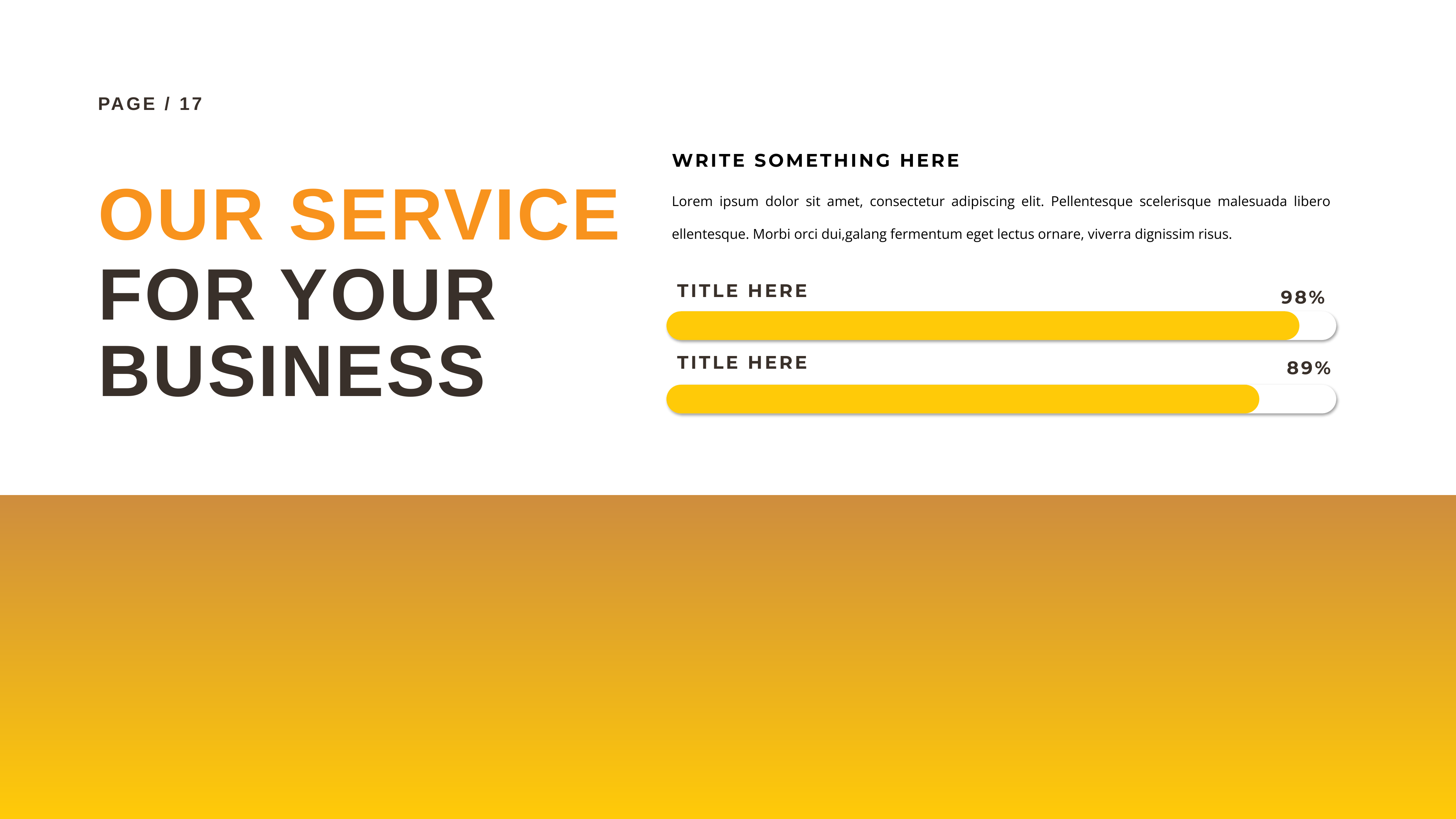

PAGE / 17
WRITE SOMETHING HERE
OUR SERVICE
Lorem ipsum dolor sit amet, consectetur adipiscing elit. Pellentesque scelerisque malesuada libero ellentesque. Morbi orci dui,galang fermentum eget lectus ornare, viverra dignissim risus.
FOR YOUR
TITLE HERE
98%

TITLE HERE
89%

BUSINESS